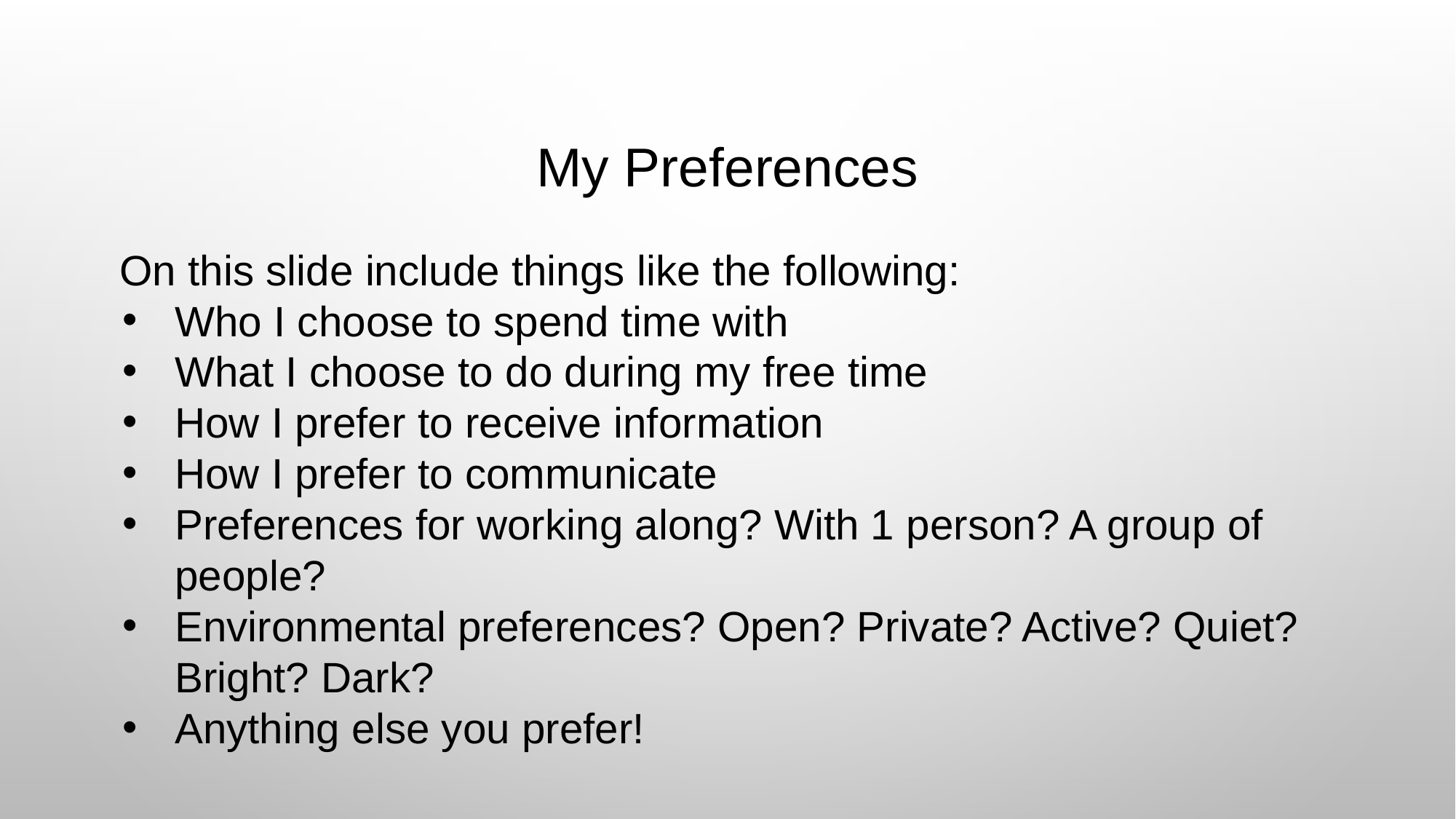

# My Preferences
On this slide include things like the following:
Who I choose to spend time with
What I choose to do during my free time
How I prefer to receive information
How I prefer to communicate
Preferences for working along? With 1 person? A group of people?
Environmental preferences? Open? Private? Active? Quiet? Bright? Dark?
Anything else you prefer!